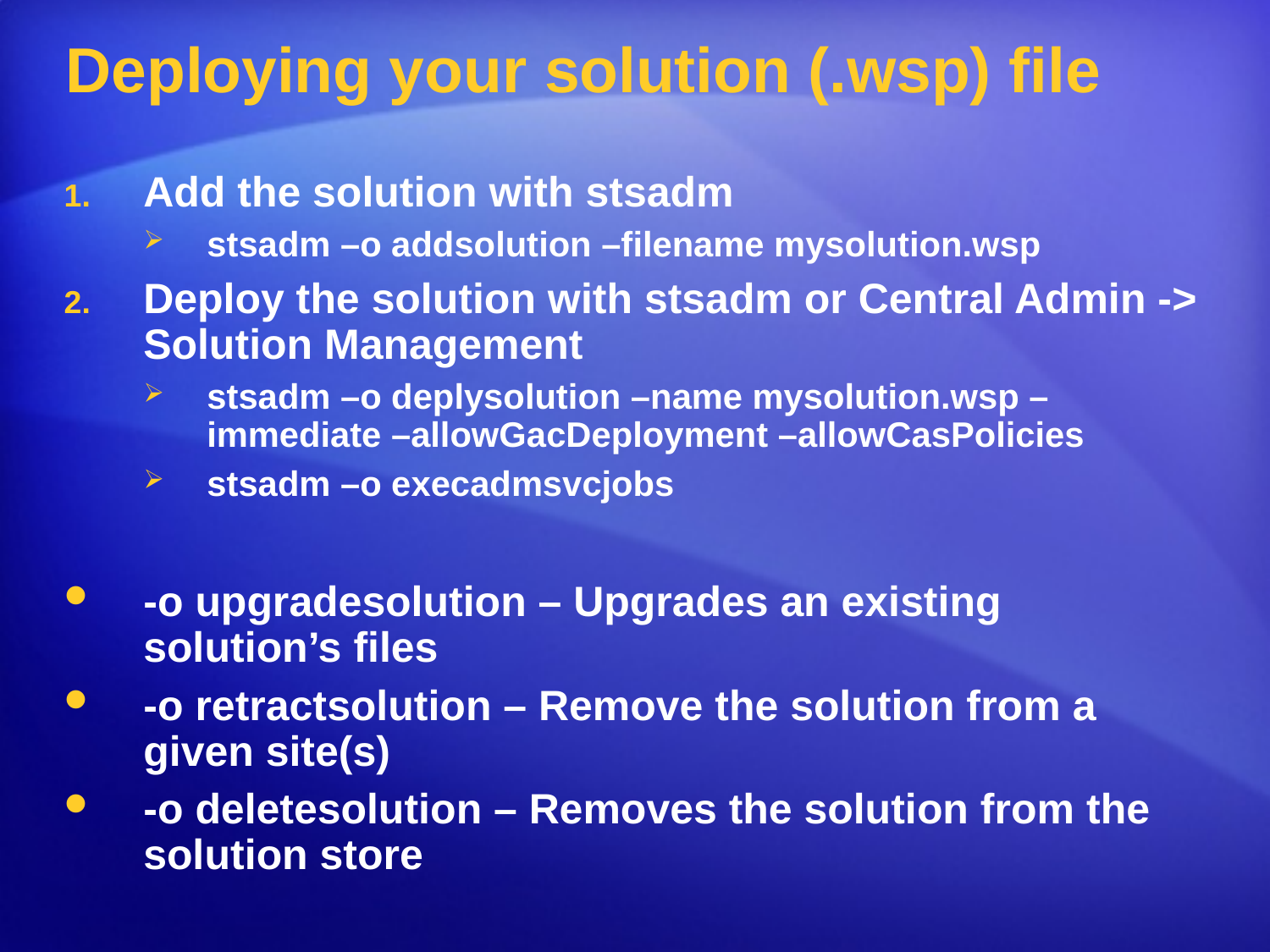

# Deploying your solution (.wsp) file
Add the solution with stsadm
stsadm –o addsolution –filename mysolution.wsp
Deploy the solution with stsadm or Central Admin -> Solution Management
stsadm –o deplysolution –name mysolution.wsp –immediate –allowGacDeployment –allowCasPolicies
stsadm –o execadmsvcjobs

-o upgradesolution – Upgrades an existing solution’s files
-o retractsolution – Remove the solution from a given site(s)
-o deletesolution – Removes the solution from the solution store